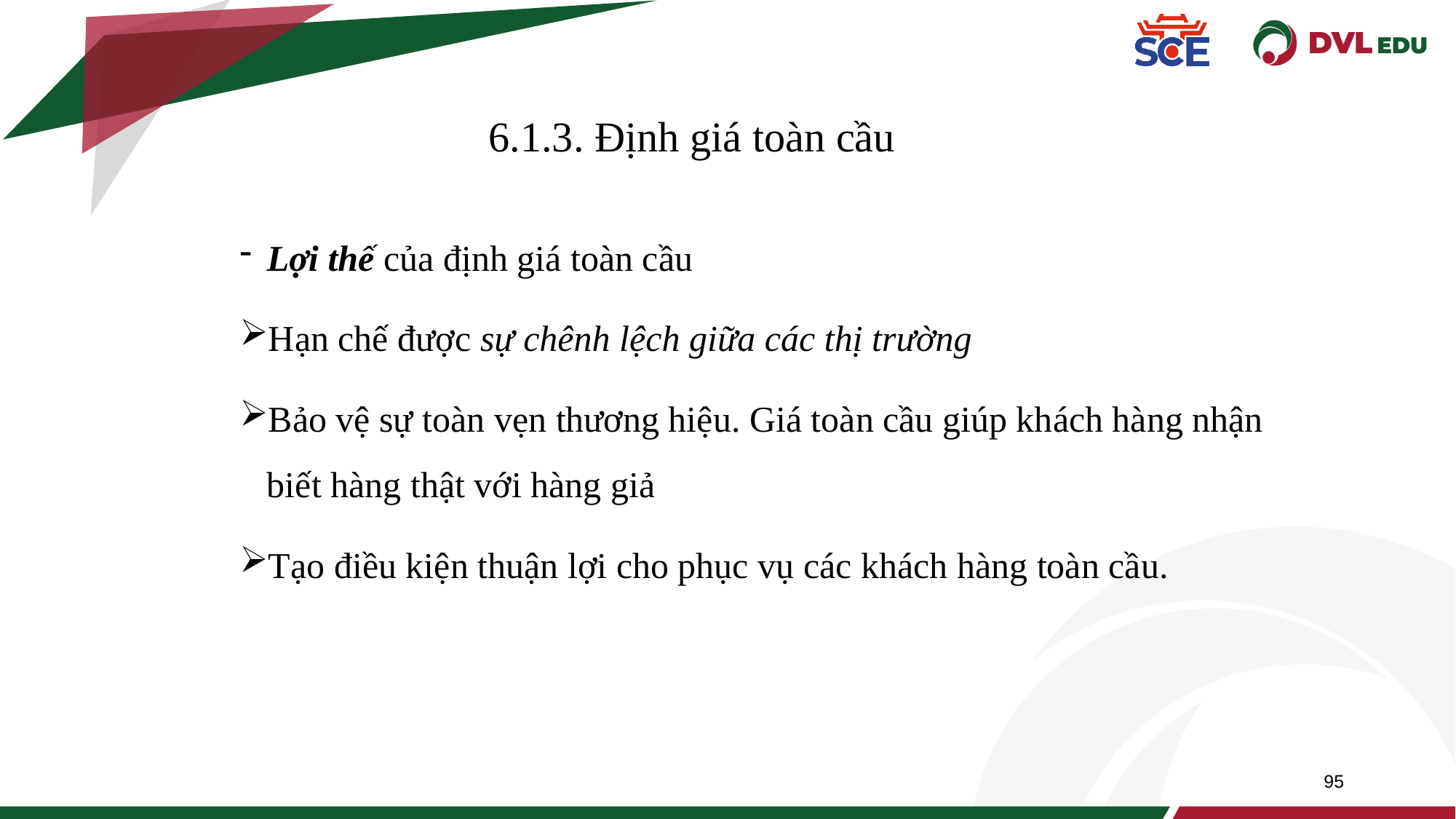

6.1.3. Định giá toàn cầu
Lợi thế của định giá toàn cầu
Hạn chế được sự chênh lệch giữa các thị trường
Bảo vệ sự toàn vẹn thương hiệu. Giá toàn cầu giúp khách hàng nhận biết hàng thật với hàng giả
Tạo điều kiện thuận lợi cho phục vụ các khách hàng toàn cầu.

95